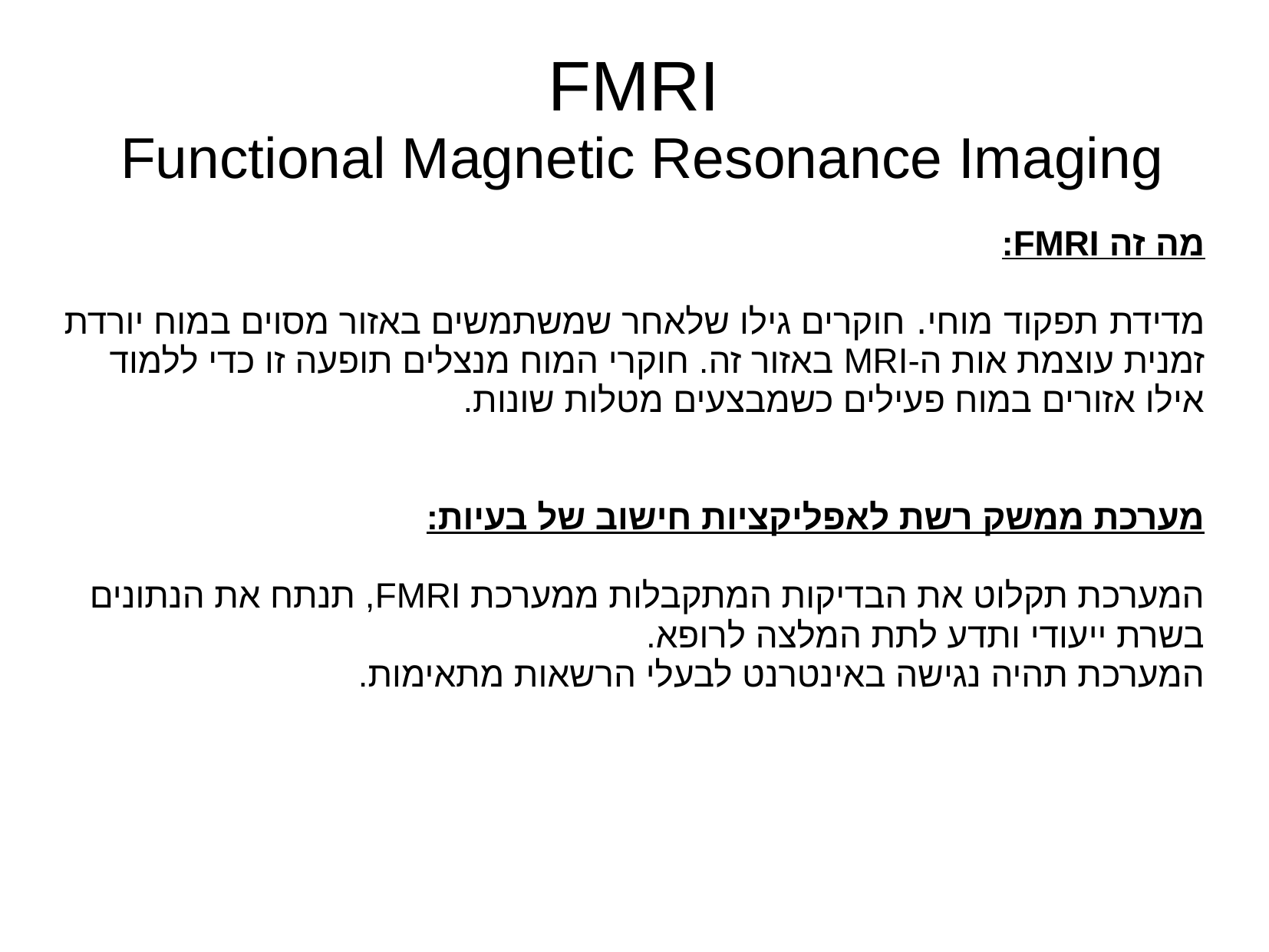

# FMRI Functional Magnetic Resonance Imaging
מה זה FMRI:

מדידת תפקוד מוחי. חוקרים גילו שלאחר שמשתמשים באזור מסוים במוח יורדת זמנית עוצמת אות ה-MRI באזור זה. חוקרי המוח מנצלים תופעה זו כדי ללמוד אילו אזורים במוח פעילים כשמבצעים מטלות שונות.

מערכת ממשק רשת לאפליקציות חישוב של בעיות:

המערכת תקלוט את הבדיקות המתקבלות ממערכת FMRI, תנתח את הנתונים בשרת ייעודי ותדע לתת המלצה לרופא.
המערכת תהיה נגישה באינטרנט לבעלי הרשאות מתאימות.